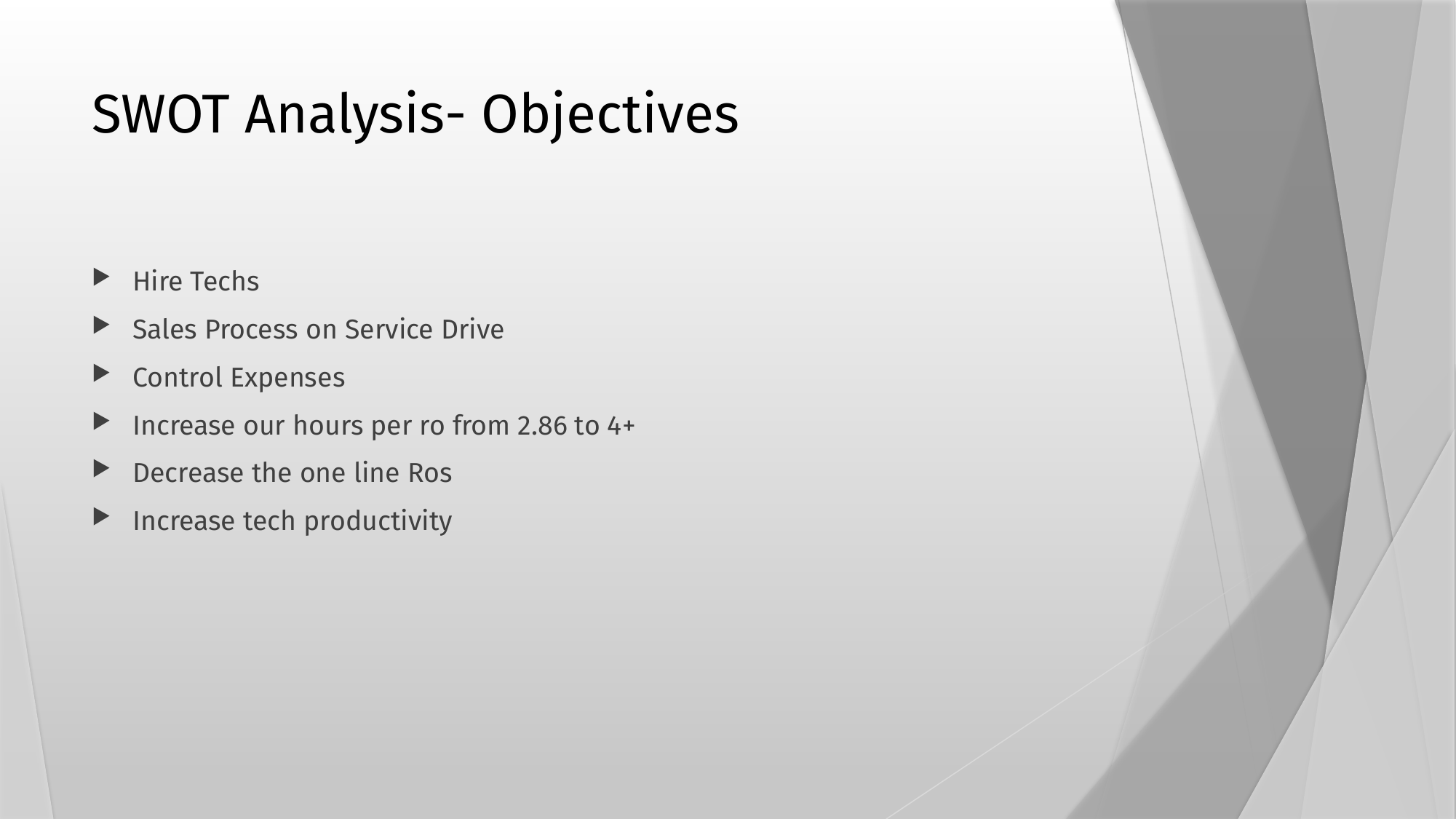

# SWOT Analysis- Objectives
Hire Techs
Sales Process on Service Drive
Control Expenses
Increase our hours per ro from 2.86 to 4+
Decrease the one line Ros
Increase tech productivity